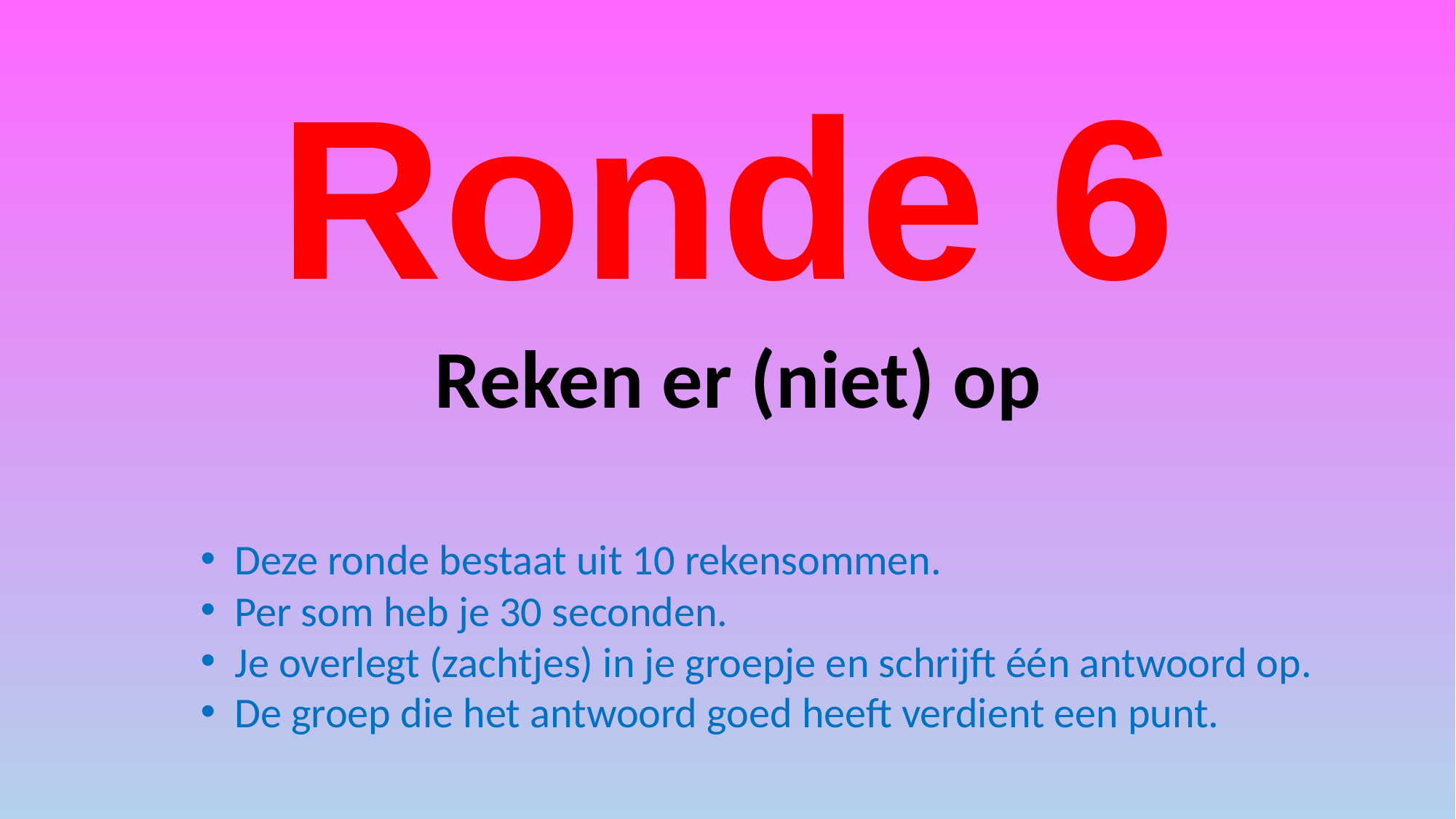

# Ronde 6
Reken er (niet) op
Deze ronde bestaat uit 10 rekensommen.
Per som heb je 30 seconden.
Je overlegt (zachtjes) in je groepje en schrijft één antwoord op.
De groep die het antwoord goed heeft verdient een punt.